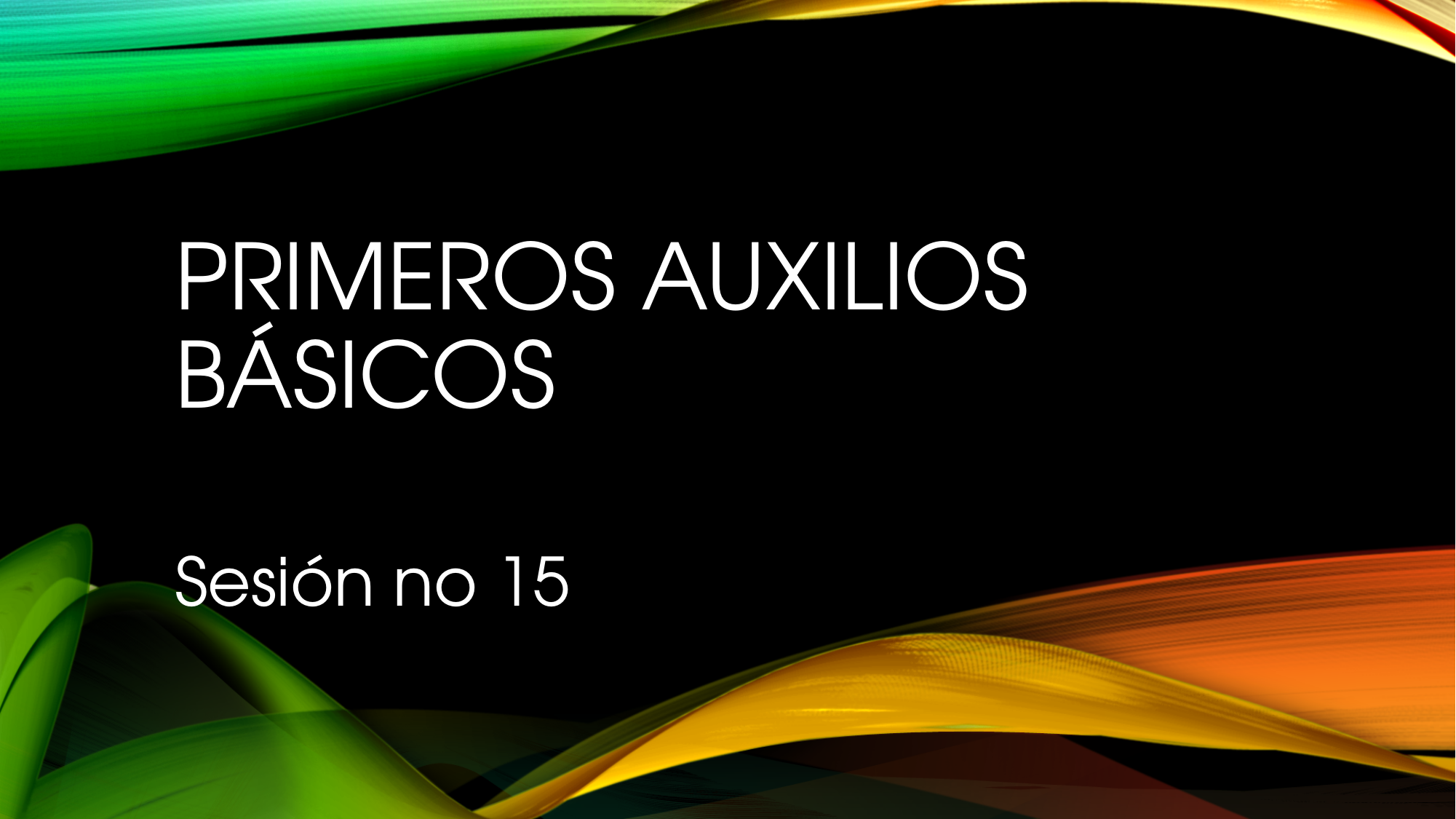

# Primeros auxilios básicos
Sesión no 15